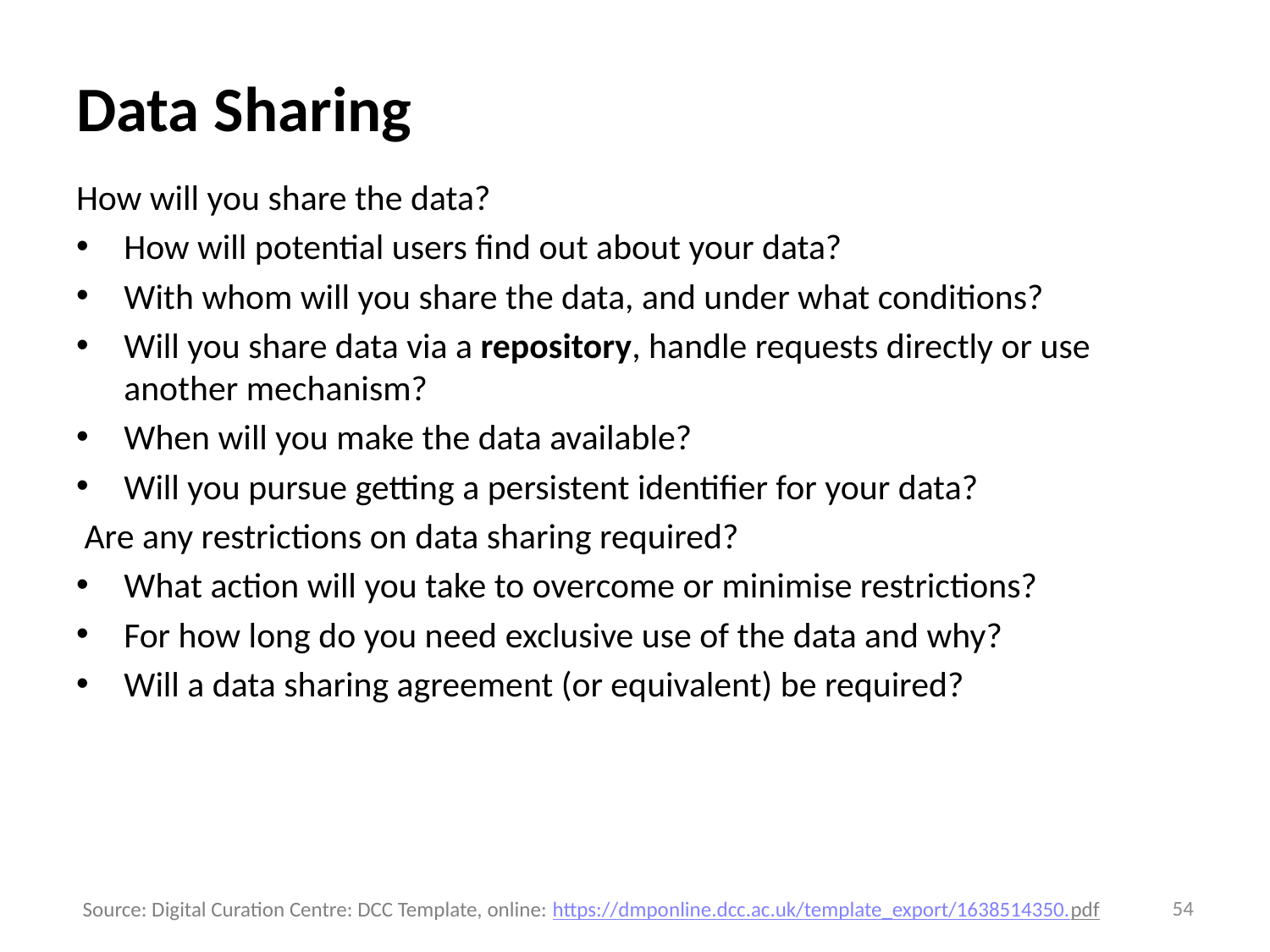

# Data Sharing
How will you share the data?
How will potential users find out about your data?
With whom will you share the data, and under what conditions?
Will you share data via a repository, handle requests directly or use another mechanism?
When will you make the data available?
Will you pursue getting a persistent identifier for your data?
 Are any restrictions on data sharing required?
What action will you take to overcome or minimise restrictions?
For how long do you need exclusive use of the data and why?
Will a data sharing agreement (or equivalent) be required?

54
Source: Digital Curation Centre: DCC Template, online: https://dmponline.dcc.ac.uk/template_export/1638514350.pdf